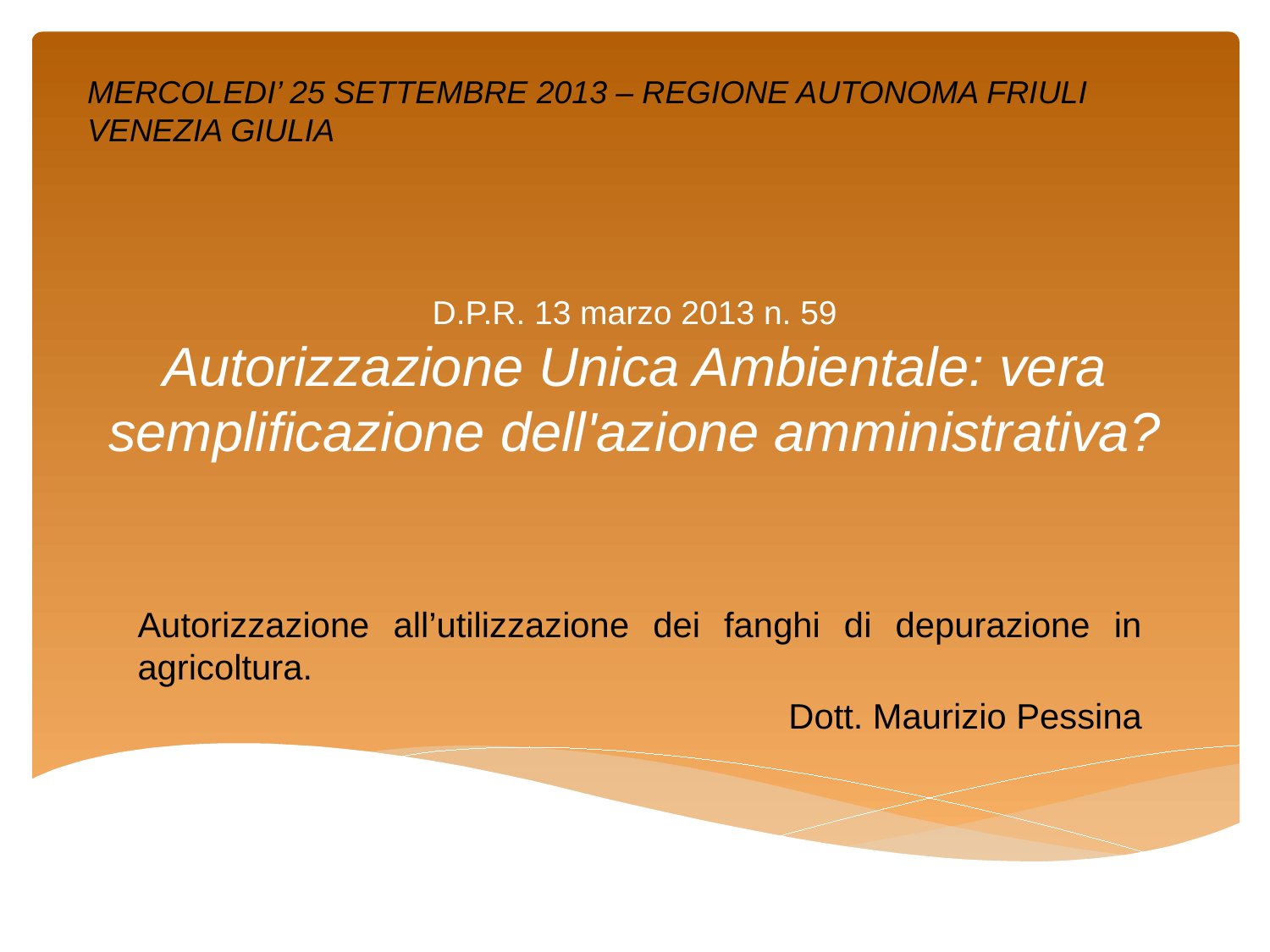

MERCOLEDI’ 25 SETTEMBRE 2013 – REGIONE AUTONOMA FRIULI VENEZIA GIULIA
# D.P.R. 13 marzo 2013 n. 59 Autorizzazione Unica Ambientale: vera semplificazione dell'azione amministrativa?
Autorizzazione all’utilizzazione dei fanghi di depurazione in agricoltura.
Dott. Maurizio Pessina